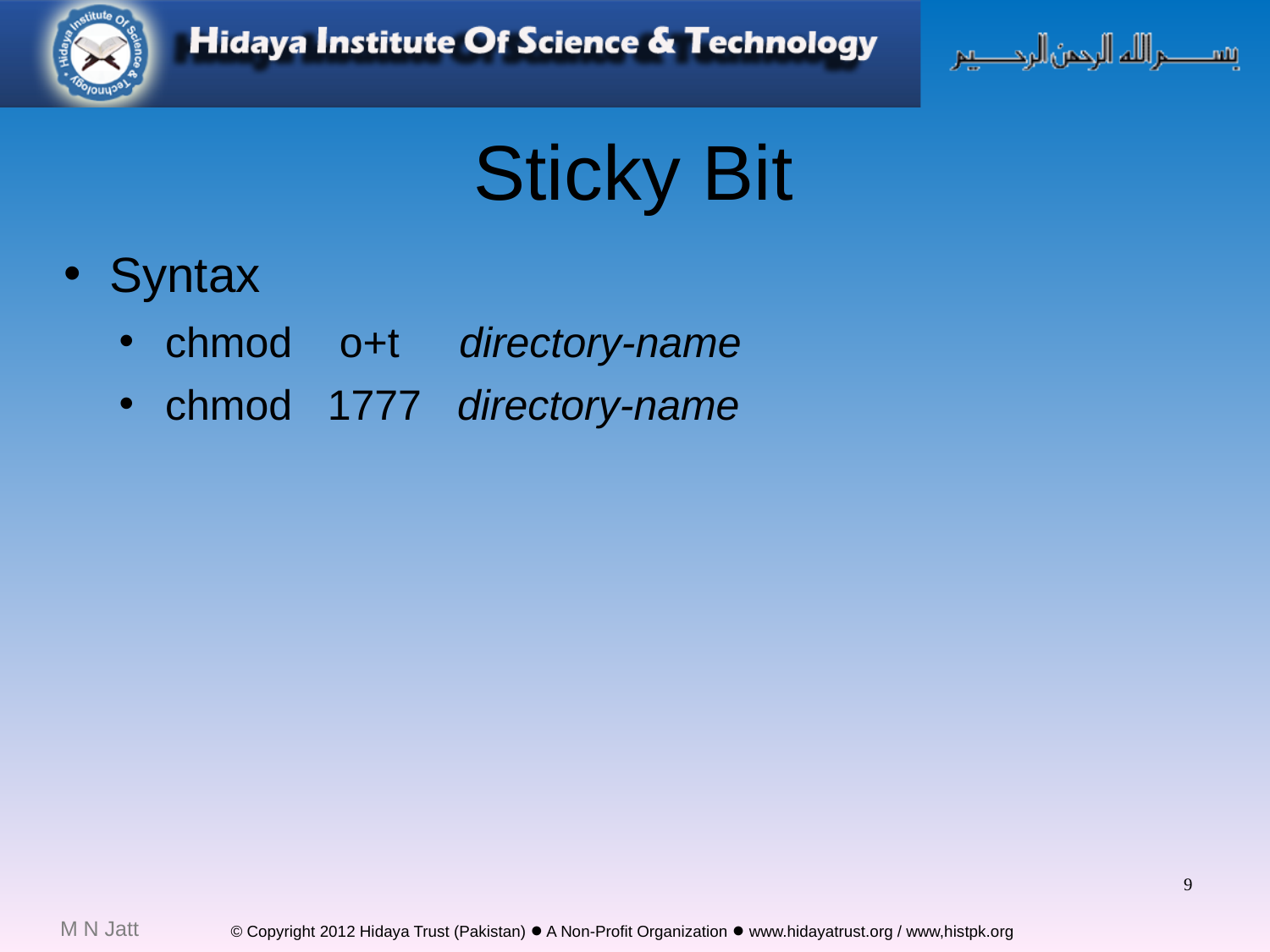

# Sticky Bit
Syntax
chmod    o+t     directory-name
chmod   1777   directory-name

9